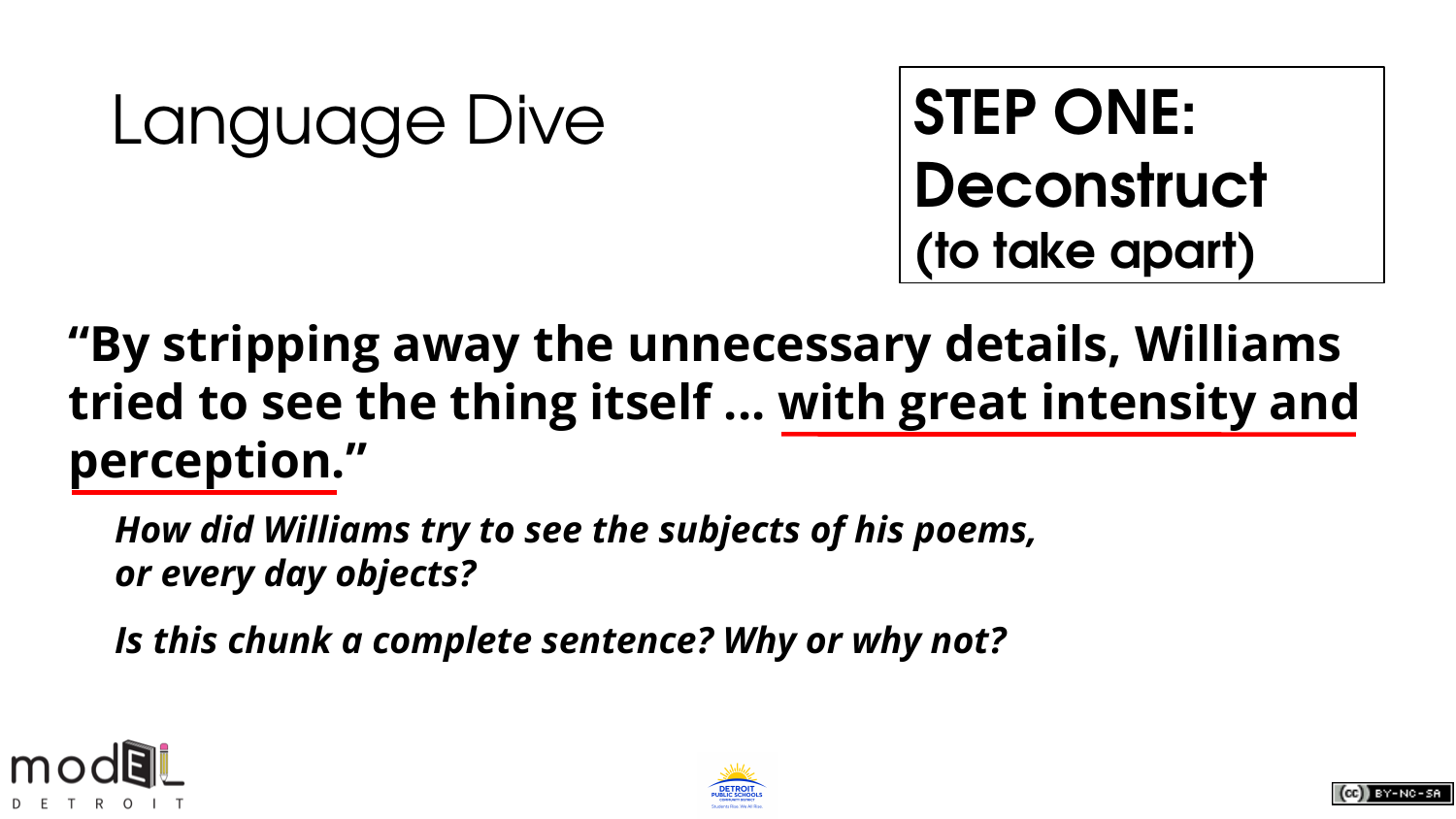

# Language Dive
STEP ONE: Deconstruct
(to take apart)

“By stripping away the unnecessary details, Williams tried to see the thing itself ... with great intensity and perception.”
How did Williams try to see the subjects of his poems, or every day objects?
Is this chunk a complete sentence? Why or why not?